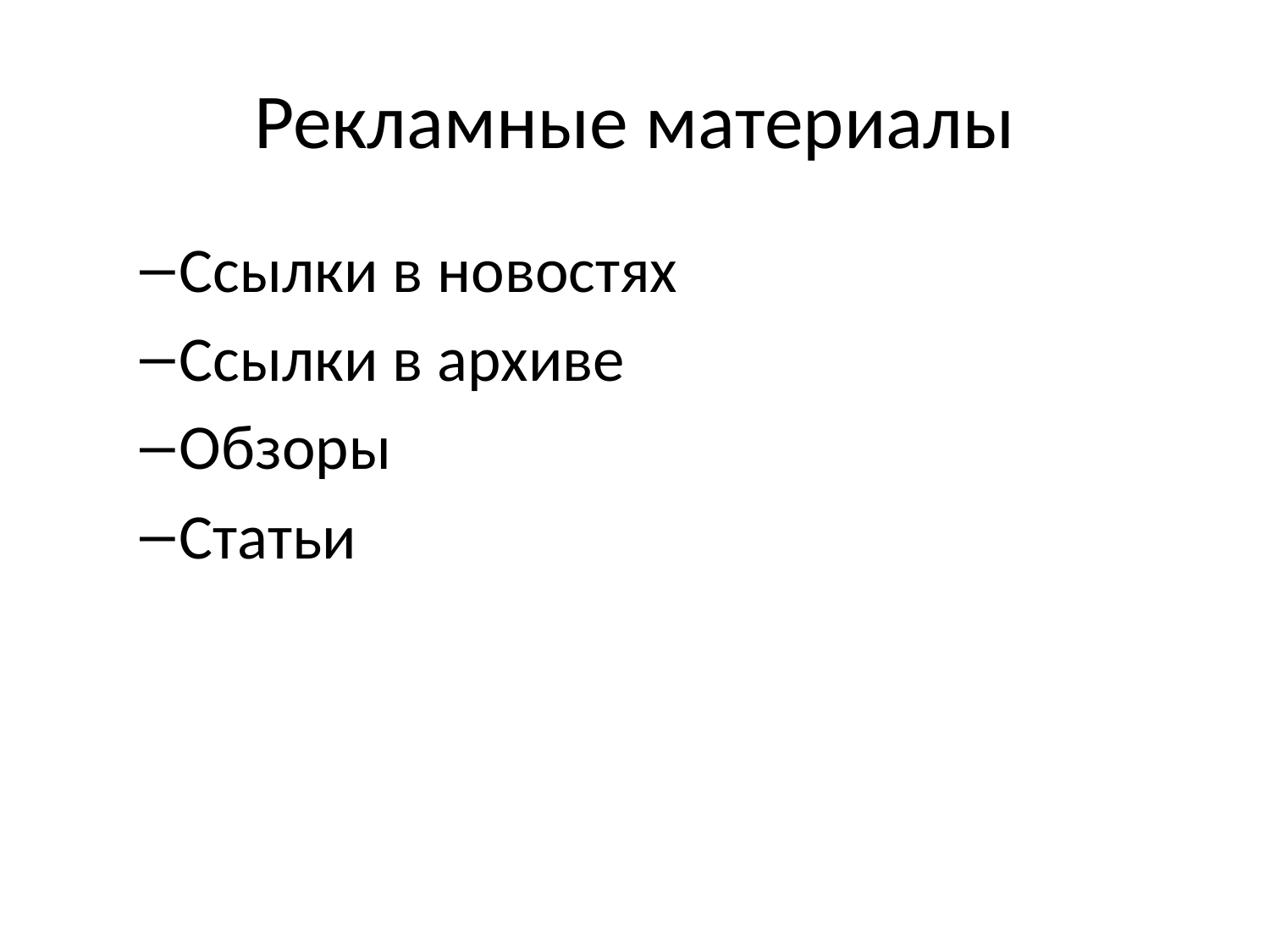

# Рекламные материалы
Ссылки в новостях
Ссылки в архиве
Обзоры
Статьи